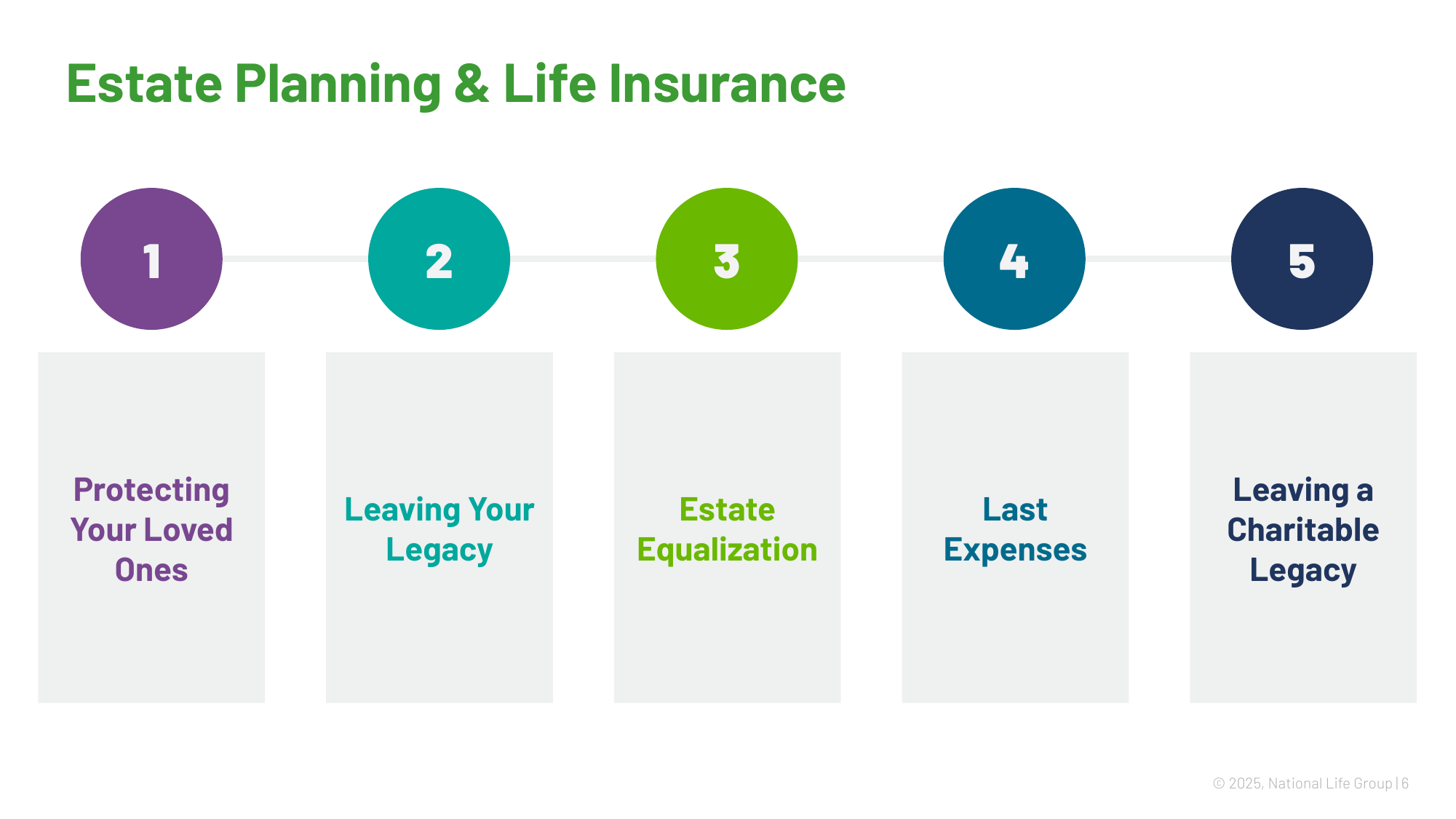

# Estate Planning & Life Insurance
1
2
3
4
5
Protecting Your Loved Ones
Leaving Your Legacy
Estate Equalization
Last Expenses
Leaving a Charitable Legacy
© 2025, National Life Group | 6